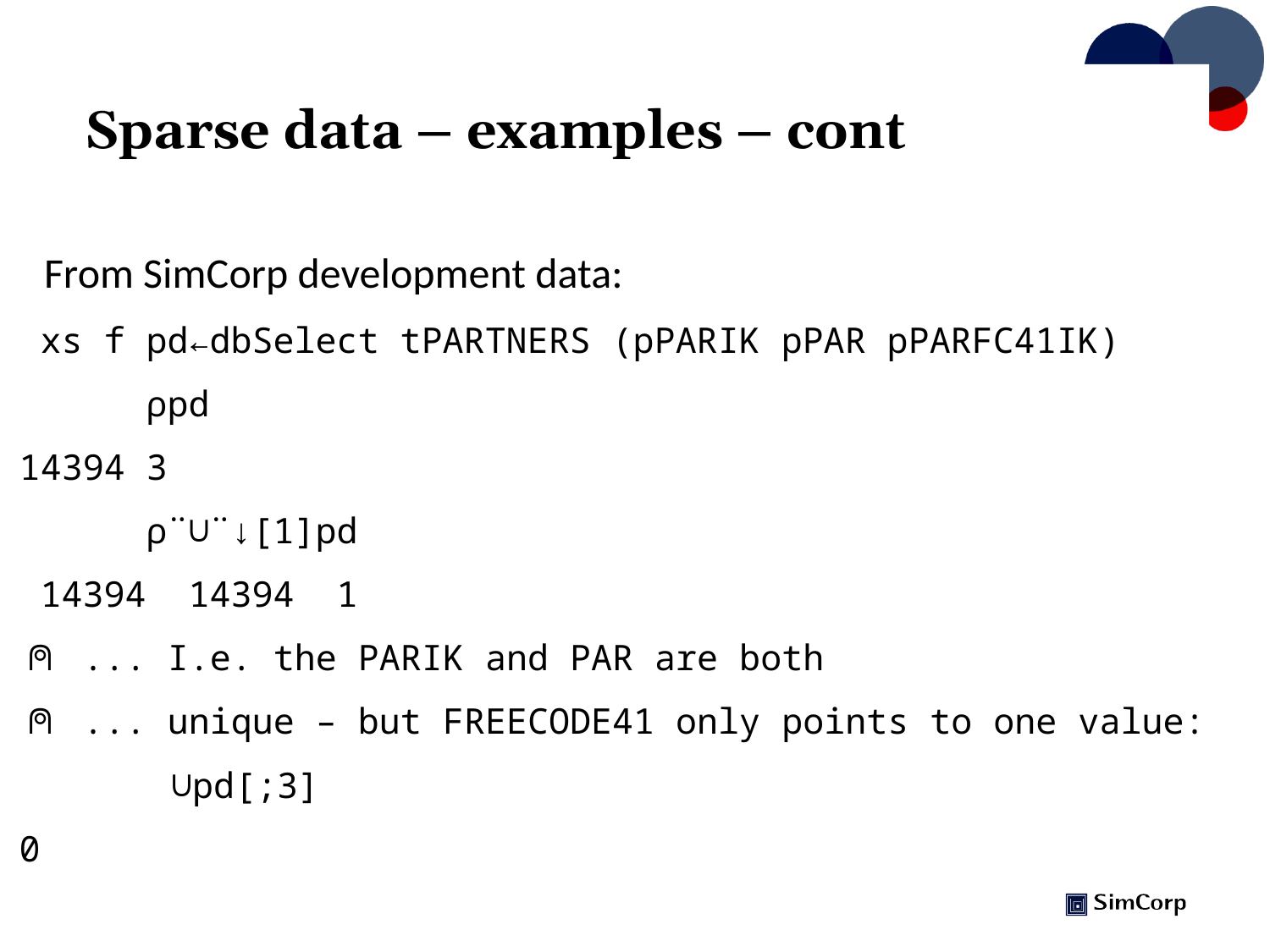

# Sparse data – examples – cont
	From SimCorp development data:
 xs f pd←dbSelect tPARTNERS (pPARIK pPAR pPARFC41IK)
      ⍴pd
14394 3
      ⍴¨∪¨↓[1]pd
 14394  14394  1
⍝ ... I.e. the PARIK and PAR are both
⍝ ... unique – but FREECODE41 only points to one value:
		∪pd[;3]
0